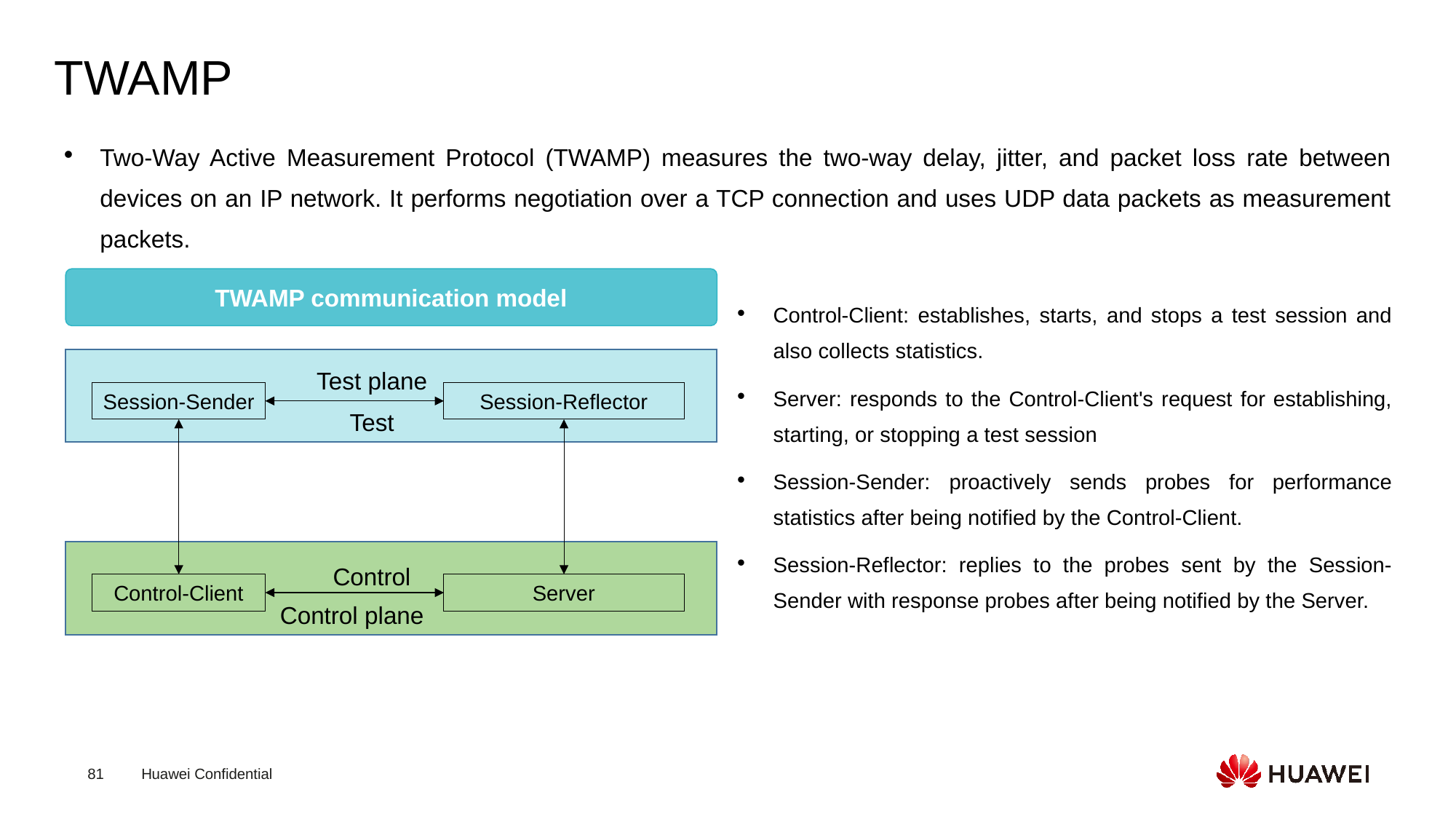

# TWAMP
Two-Way Active Measurement Protocol (TWAMP) measures the two-way delay, jitter, and packet loss rate between devices on an IP network. It performs negotiation over a TCP connection and uses UDP data packets as measurement packets.
TWAMP communication model
Control-Client: establishes, starts, and stops a test session and also collects statistics.
Server: responds to the Control-Client's request for establishing, starting, or stopping a test session
Session-Sender: proactively sends probes for performance statistics after being notified by the Control-Client.
Session-Reflector: replies to the probes sent by the Session-Sender with response probes after being notified by the Server.

Test plane
Session-Sender
Session-Reflector
Test

Control
Control-Client
Server
Control plane